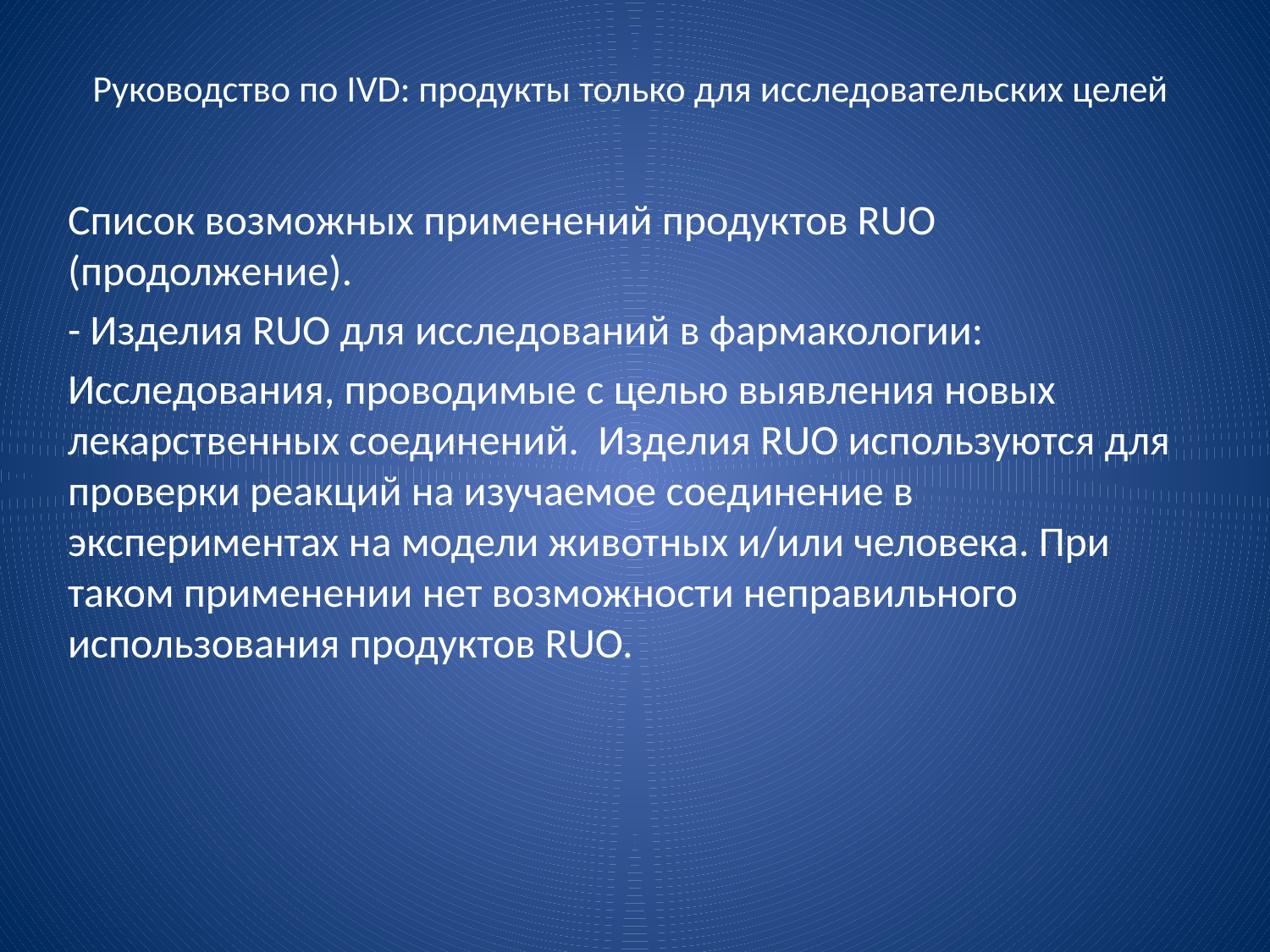

# Руководство по IVD: продукты только для исследовательских целей
Список возможных применений продуктов RUO (продолжение).
- Изделия RUO для исследований в фармакологии:
Исследования, проводимые с целью выявления новых лекарственных соединений.  Изделия RUO используются для проверки реакций на изучаемое соединение в экспериментах на модели животных и/или человека. При таком применении нет возможности неправильного использования продуктов RUO.